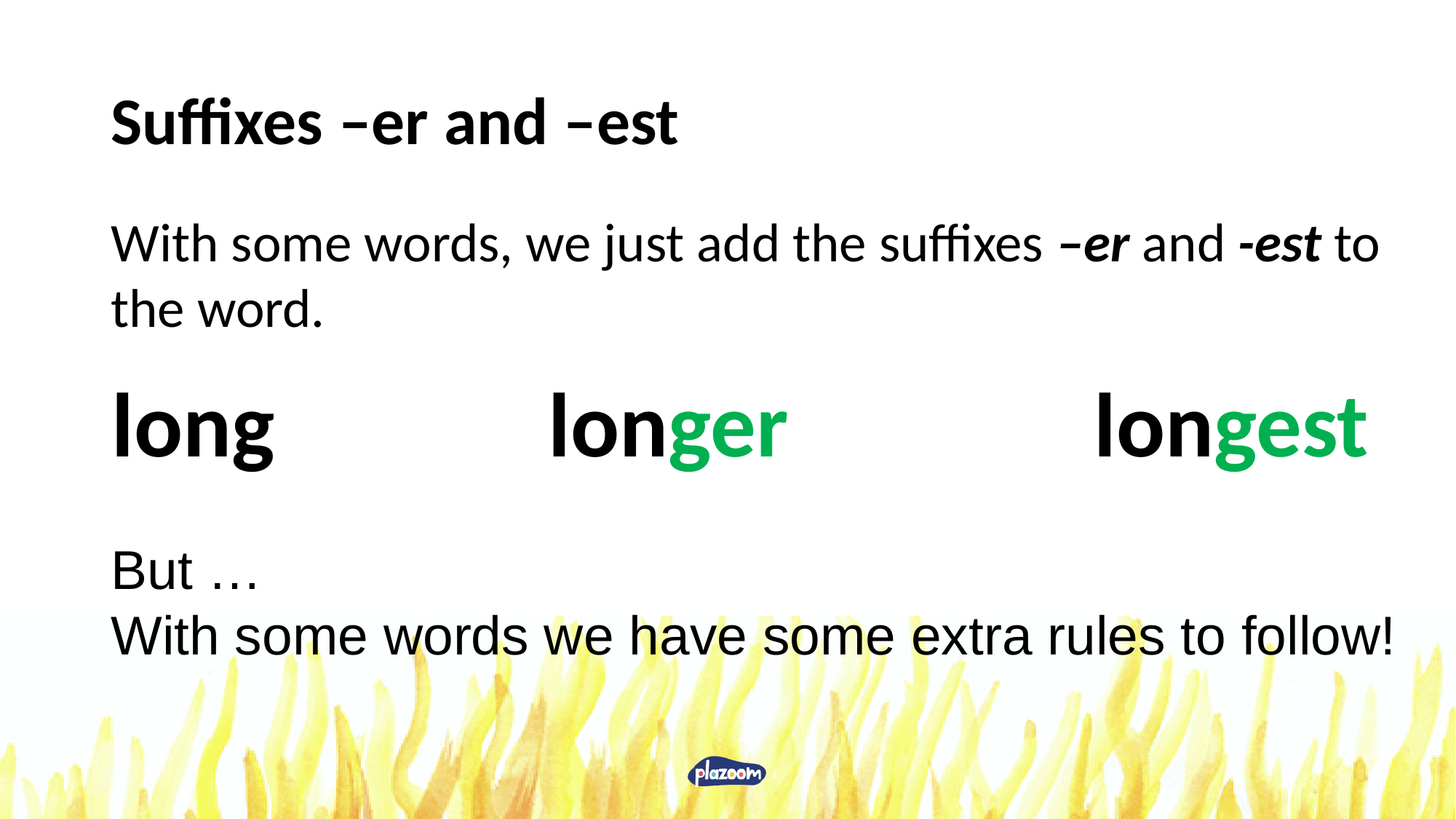

# Suffixes –er and –est
With some words, we just add the suffixes –er and -est to the word.

But …
With some words we have some extra rules to follow!
long			longer			longest